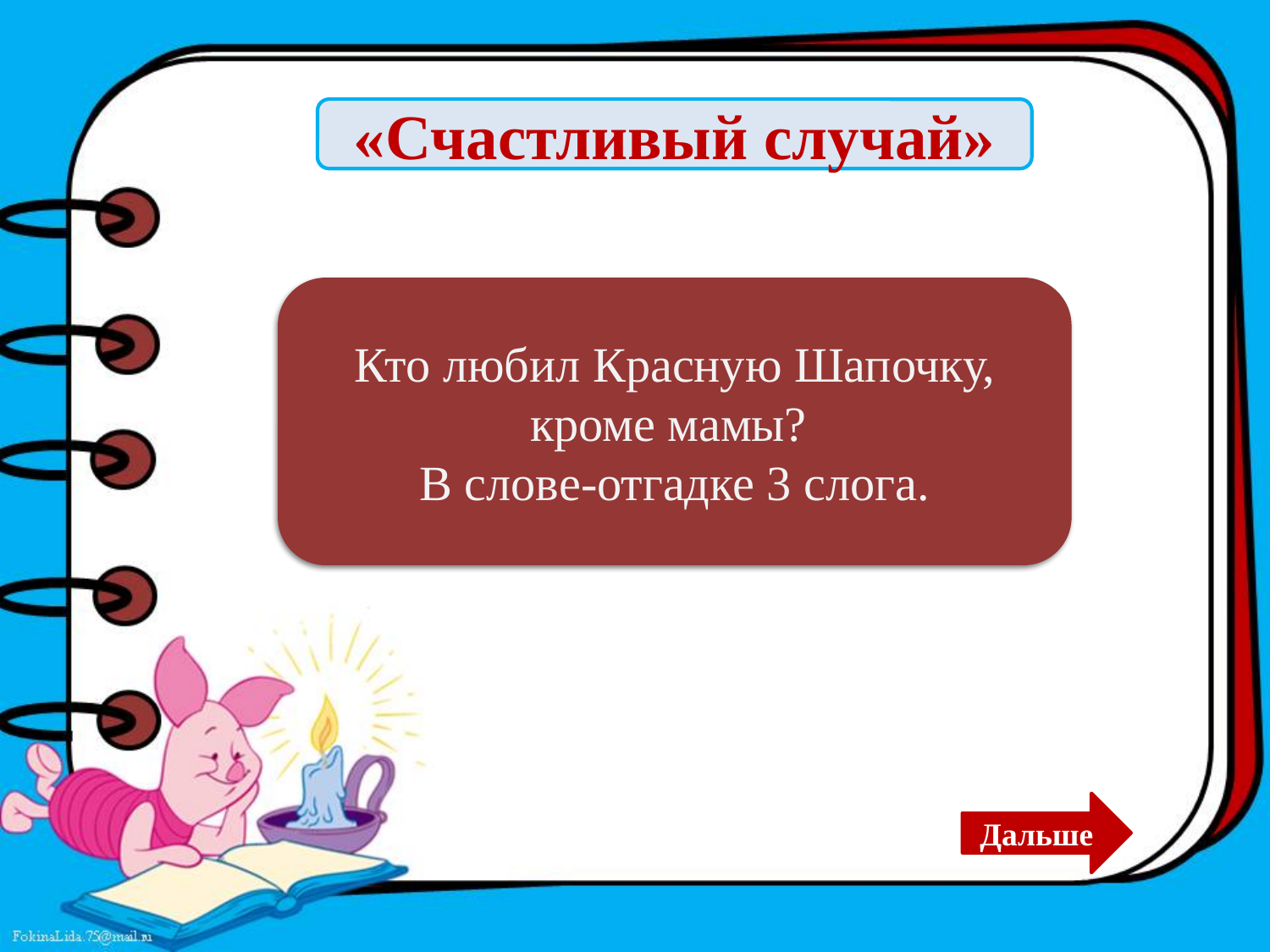

«Счастливый случай»
Бабушка
Кто любил Красную Шапочку, кроме мамы?
В слове-отгадке 3 слога.

Дальше